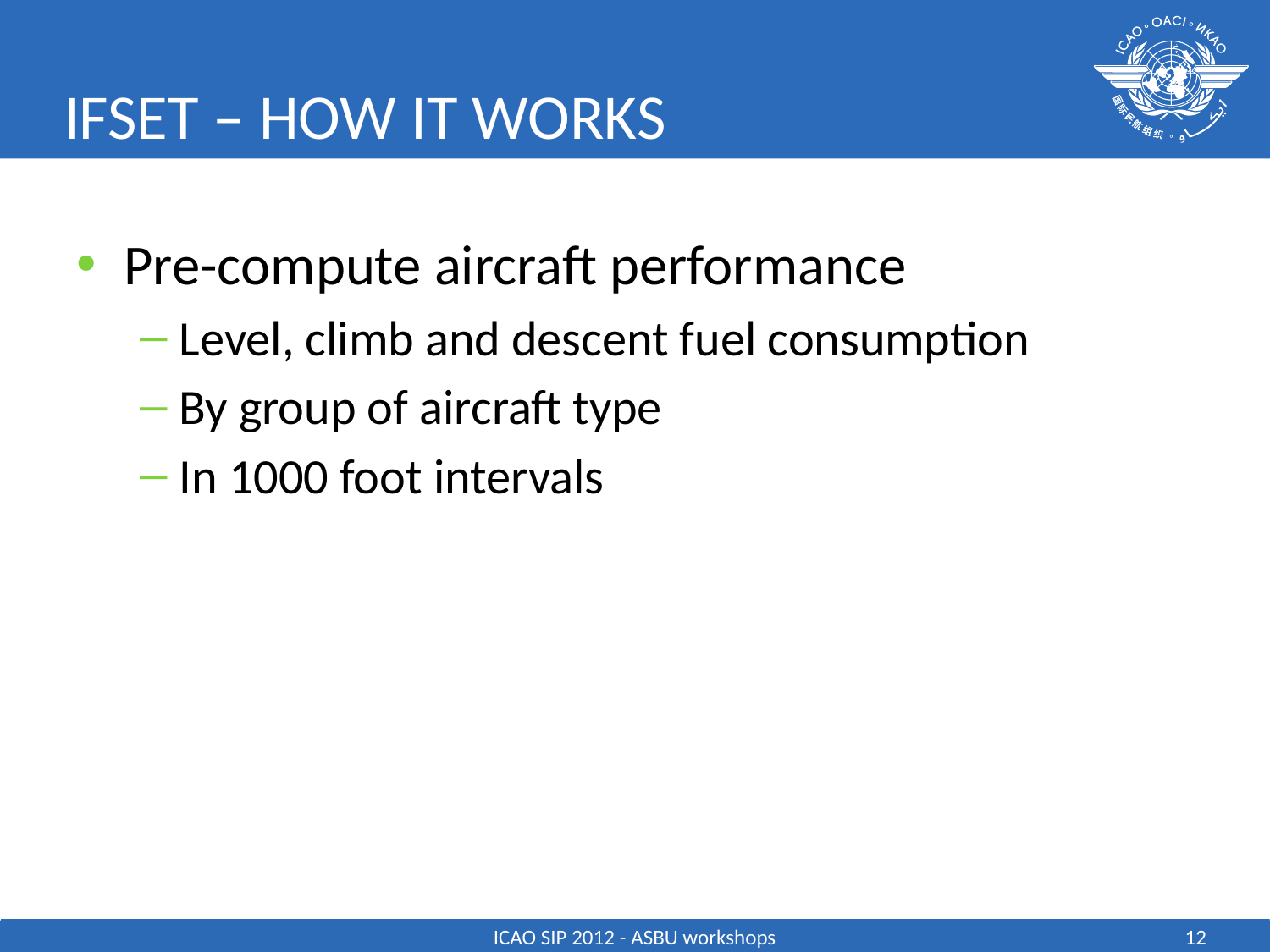

# IFSET – HOW IT WORKS
Pre-compute aircraft performance
Level, climb and descent fuel consumption
By group of aircraft type
In 1000 foot intervals

ICAO SIP 2012 - ASBU workshops
12